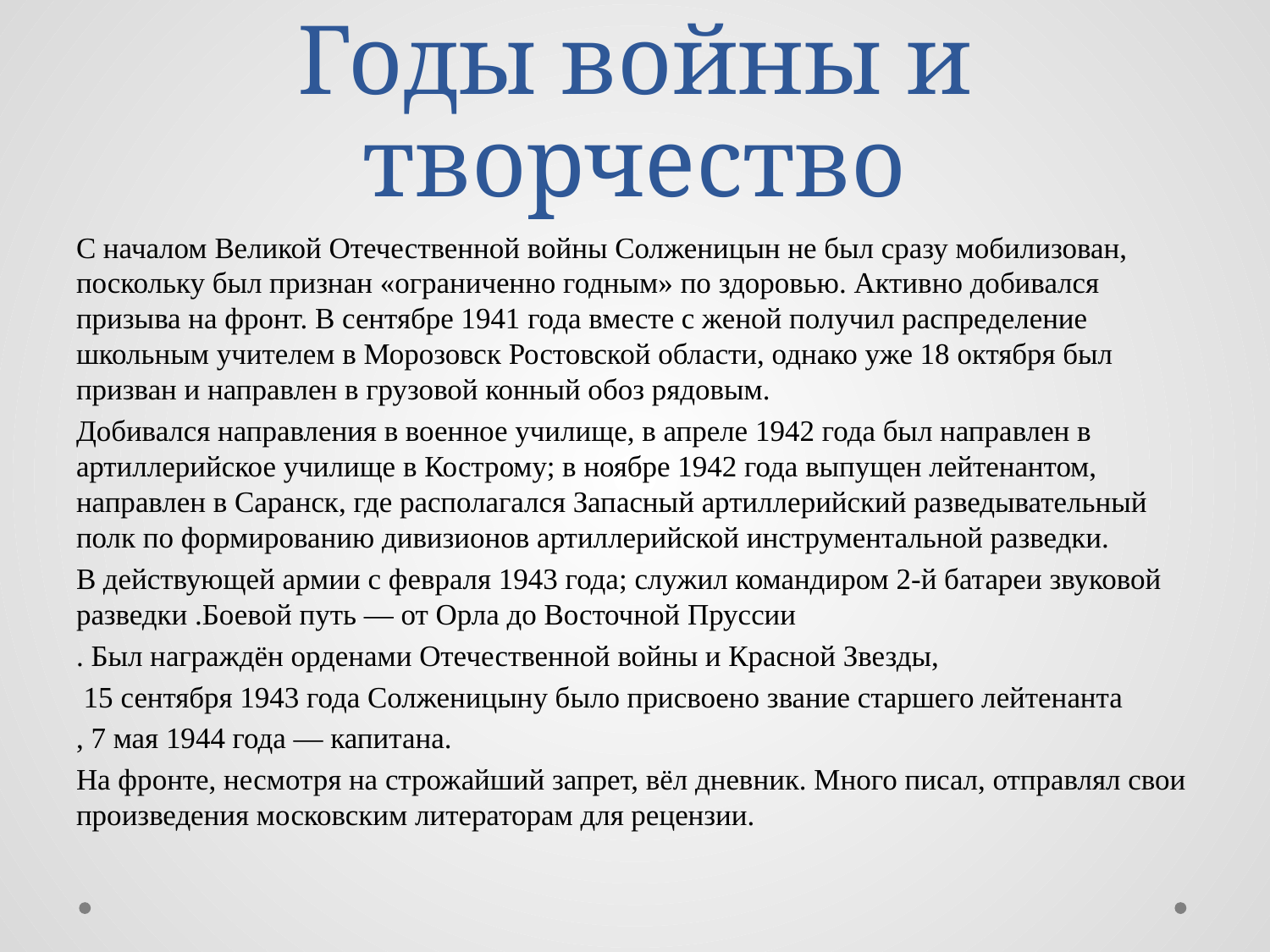

# Годы войны и творчество
С началом Великой Отечественной войны Солженицын не был сразу мобилизован, поскольку был признан «ограниченно годным» по здоровью. Активно добивался призыва на фронт. В сентябре 1941 года вместе с женой получил распределение школьным учителем в Морозовск Ростовской области, однако уже 18 октября был призван и направлен в грузовой конный обоз рядовым.
Добивался направления в военное училище, в апреле 1942 года был направлен в артиллерийское училище в Кострому; в ноябре 1942 года выпущен лейтенантом, направлен в Саранск, где располагался Запасный артиллерийский разведывательный полк по формированию дивизионов артиллерийской инструментальной разведки.
В действующей армии с февраля 1943 года; служил командиром 2-й батареи звуковой разведки .Боевой путь — от Орла до Восточной Пруссии
. Был награждён орденами Отечественной войны и Красной Звезды,
 15 сентября 1943 года Солженицыну было присвоено звание старшего лейтенанта
, 7 мая 1944 года — капитана.
На фронте, несмотря на строжайший запрет, вёл дневник. Много писал, отправлял свои произведения московским литераторам для рецензии.